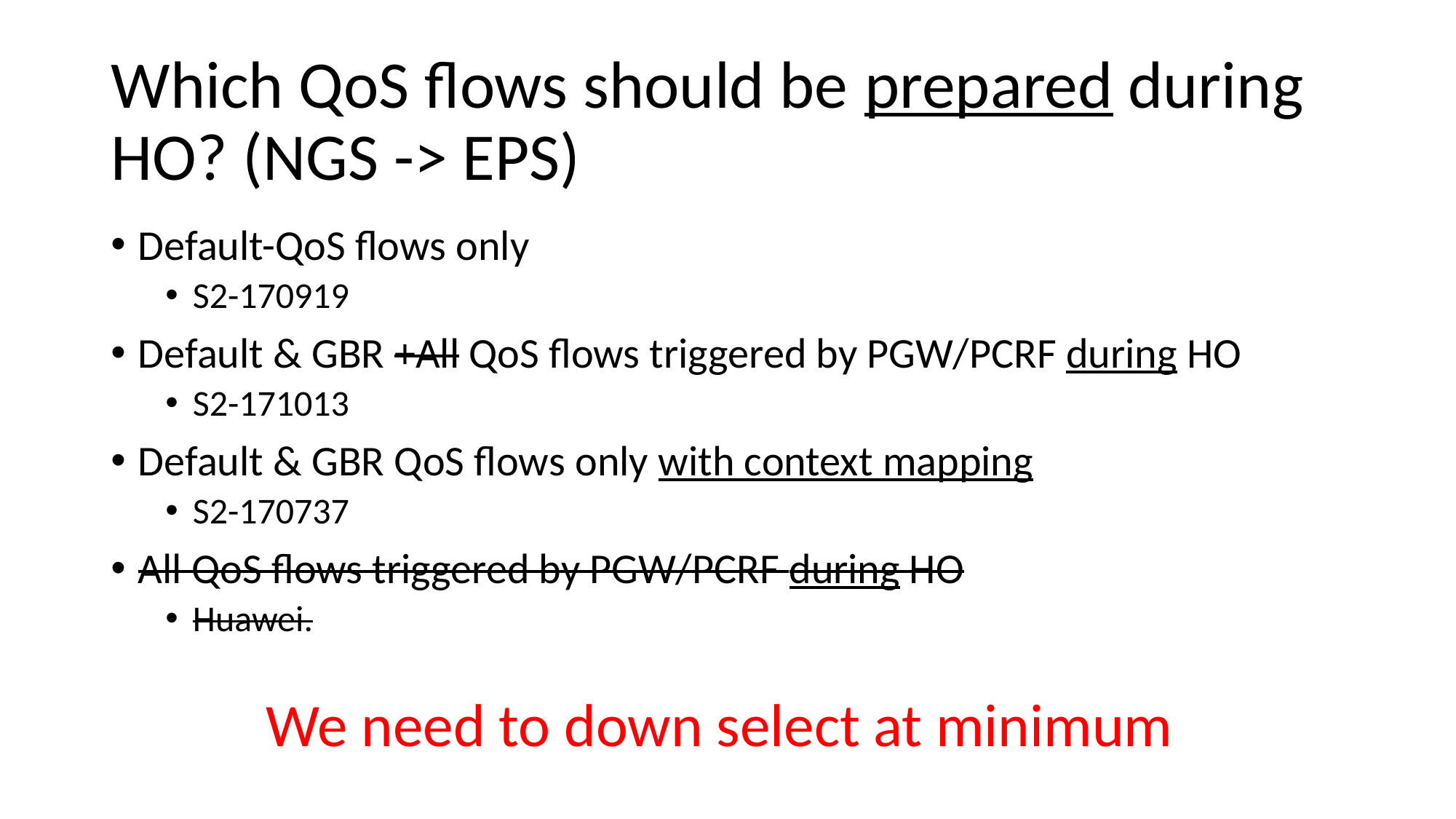

# Which QoS flows should be prepared during HO? (NGS -> EPS)
Default-QoS flows only
S2-170919
Default & GBR +All QoS flows triggered by PGW/PCRF during HO
S2-171013
Default & GBR QoS flows only with context mapping
S2-170737
All QoS flows triggered by PGW/PCRF during HO
Huawei.
We need to down select at minimum